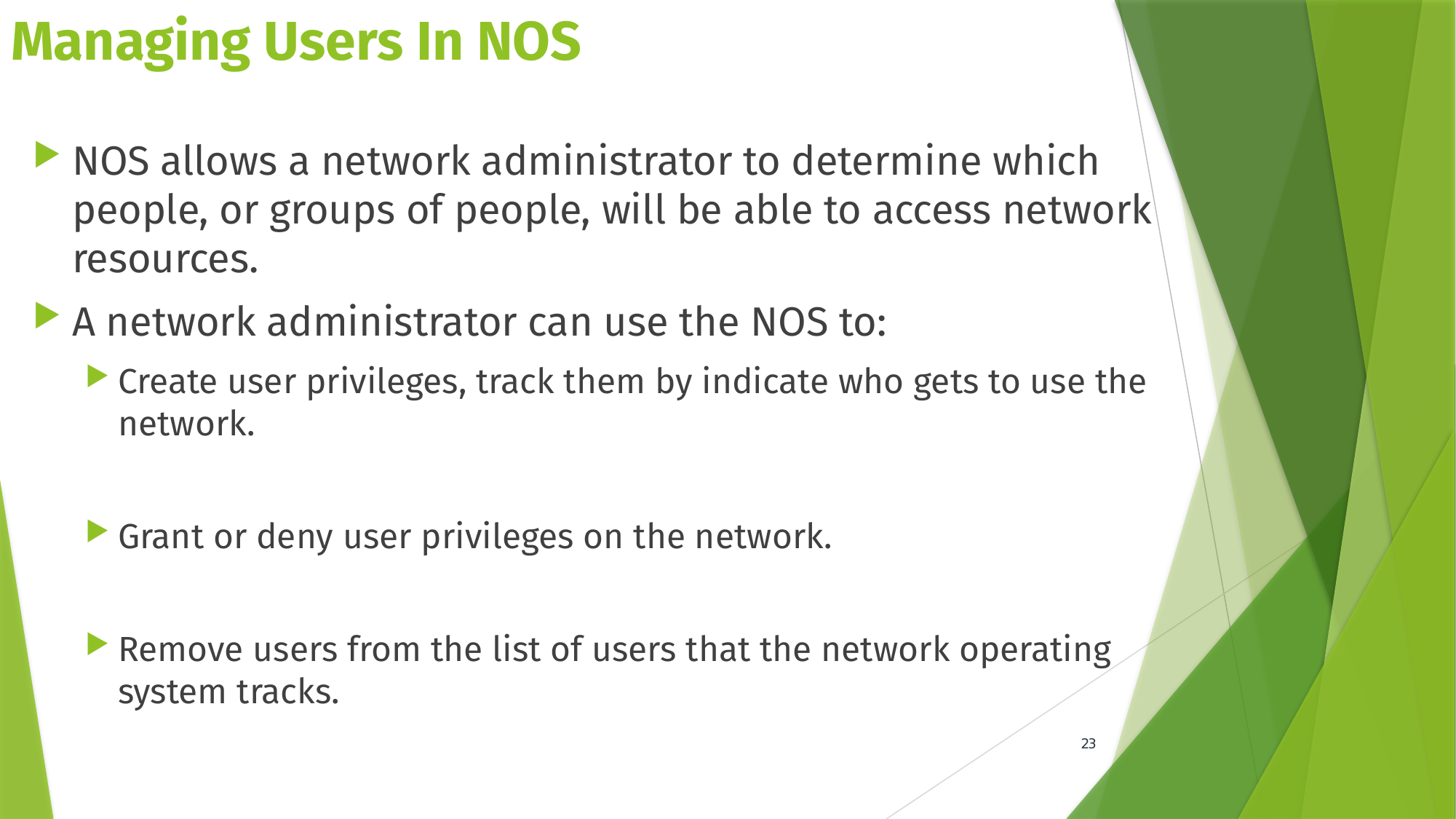

# Managing Users In NOS
NOS allows a network administrator to determine which people, or groups of people, will be able to access network resources.
A network administrator can use the NOS to:
Create user privileges, track them by indicate who gets to use the network.

Grant or deny user privileges on the network.

Remove users from the list of users that the network operating system tracks.

23